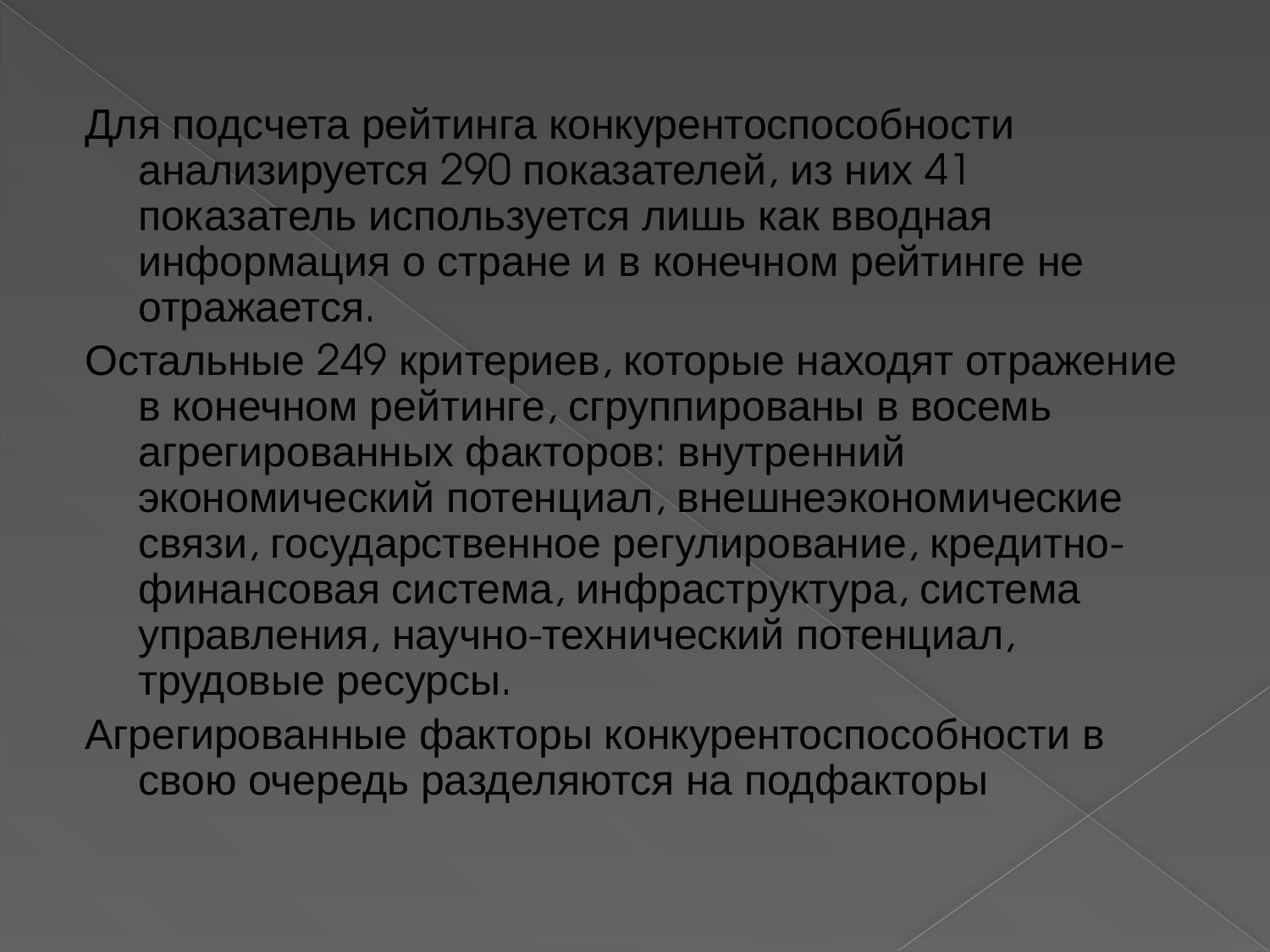

Для подсчета рейтинга конкурентоспособности анализируется 290 показателей, из них 41 показатель используется лишь как вводная информация о стране и в конечном рейтинге не отражается.
Остальные 249 критериев, которые находят отражение в конечном рейтинге, сгруппированы в восемь агрегированных факторов: внутренний экономический потенциал, внешнеэкономические связи, государственное регулирование, кредитно-финансовая система, инфраструктура, система управления, научно-технический потенциал, трудовые ресурсы.
Агрегированные факторы конкурентоспособности в свою очередь разделяются на подфакторы